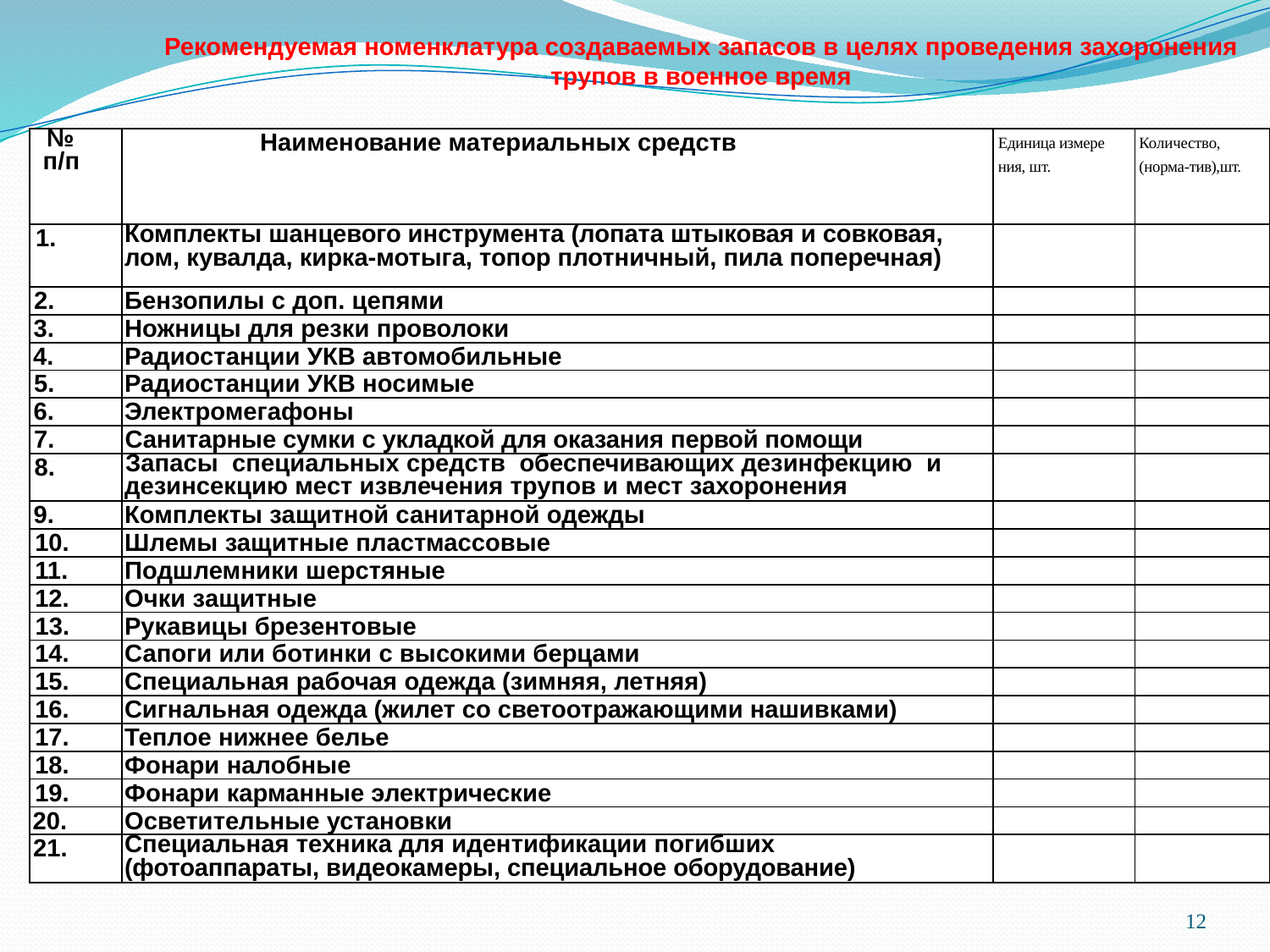

Рекомендуемая номенклатура создаваемых запасов в целях проведения захоронения
трупов в военное время

| № п/п | Наименование материальных средств | Единица измере­ния, шт. | Коли­чество, (норма-тив),шт. |
| --- | --- | --- | --- |
| 1. | Комплекты шанцевого инструмента (лопата штыковая и совковая, лом, кувалда, кирка-мотыга, топор плотничный, пила поперечная) |  |  |
| 2. | Бензопилы с доп. цепями |  |  |
| 3. | Ножницы для резки проволоки |  |  |
| 4. | Радиостанции УКВ автомобильные |  |  |
| 5. | Радиостанции УКВ носимые |  |  |
| 6. | Электромегафоны |  |  |
| 7. | Санитарные сумки с укладкой для оказания первой помощи |  |  |
| 8. | Запасы специальных средств обеспечивающих дезинфекцию и дезинсекцию мест извлечения трупов и мест захоронения |  |  |
| 9. | Комплекты защитной санитарной одежды |  |  |
| 10. | Шлемы защитные пластмассовые |  |  |
| 11. | Подшлемники шерстяные |  |  |
| 12. | Очки защитные |  |  |
| 13. | Рукавицы брезентовые |  |  |
| 14. | Сапоги или ботинки с высокими берцами |  |  |
| 15. | Специальная рабочая одежда (зимняя, летняя) |  |  |
| 16. | Сигнальная одежда (жилет со светоотражающими нашивками) |  |  |
| 17. | Теплое нижнее белье |  |  |
| 18. | Фонари налобные |  |  |
| 19. | Фонари карманные электрические |  |  |
| 20. | Осветительные установки |  |  |
| 21. | Специальная техника для идентификации погибших (фотоаппараты, видеокамеры, специальное оборудование) |  |  |
12